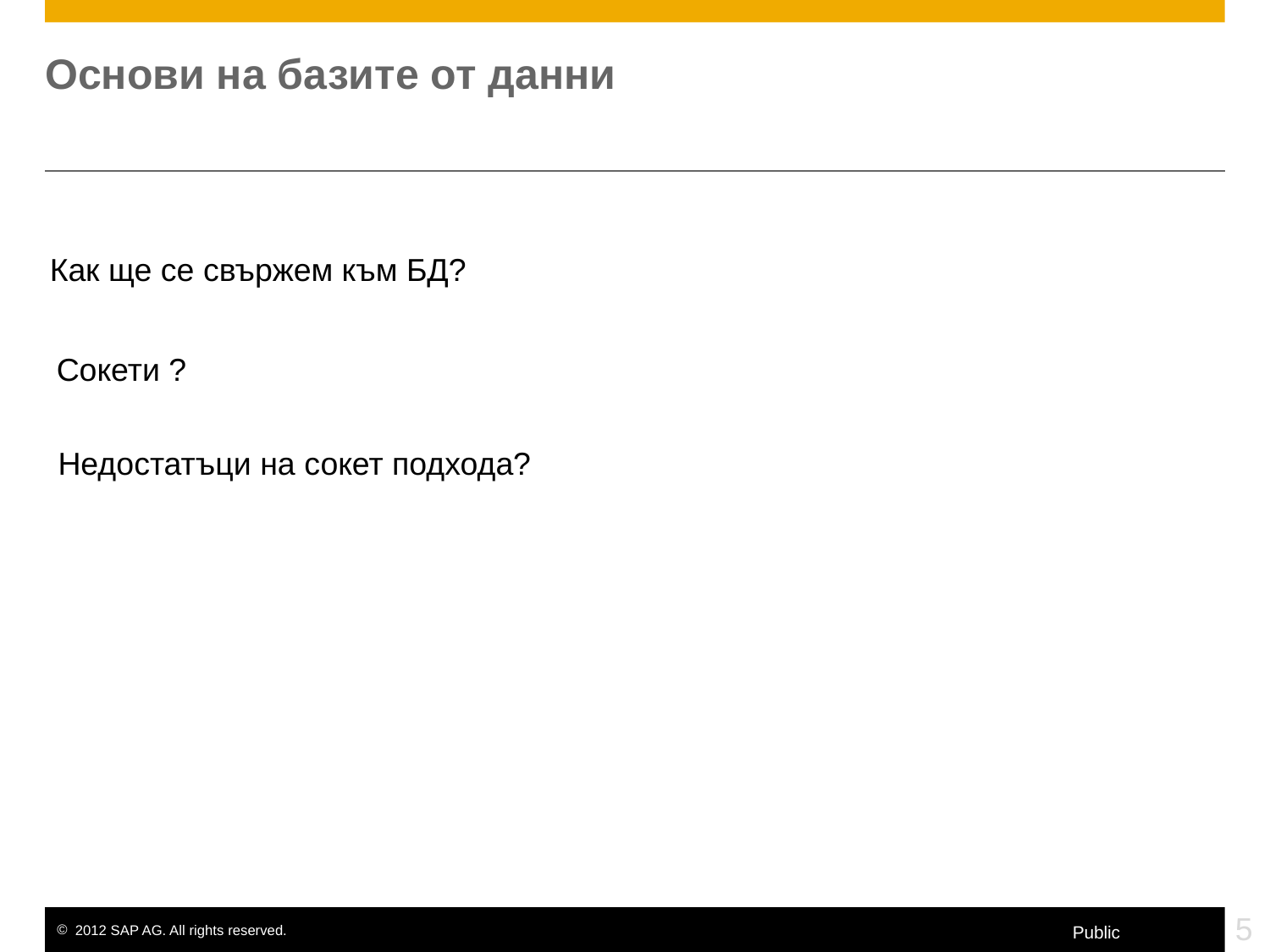

# Основи на базите от данни
Как ще се свържем към БД?
Сокети ?
Недостатъци на сокет подхода?
5